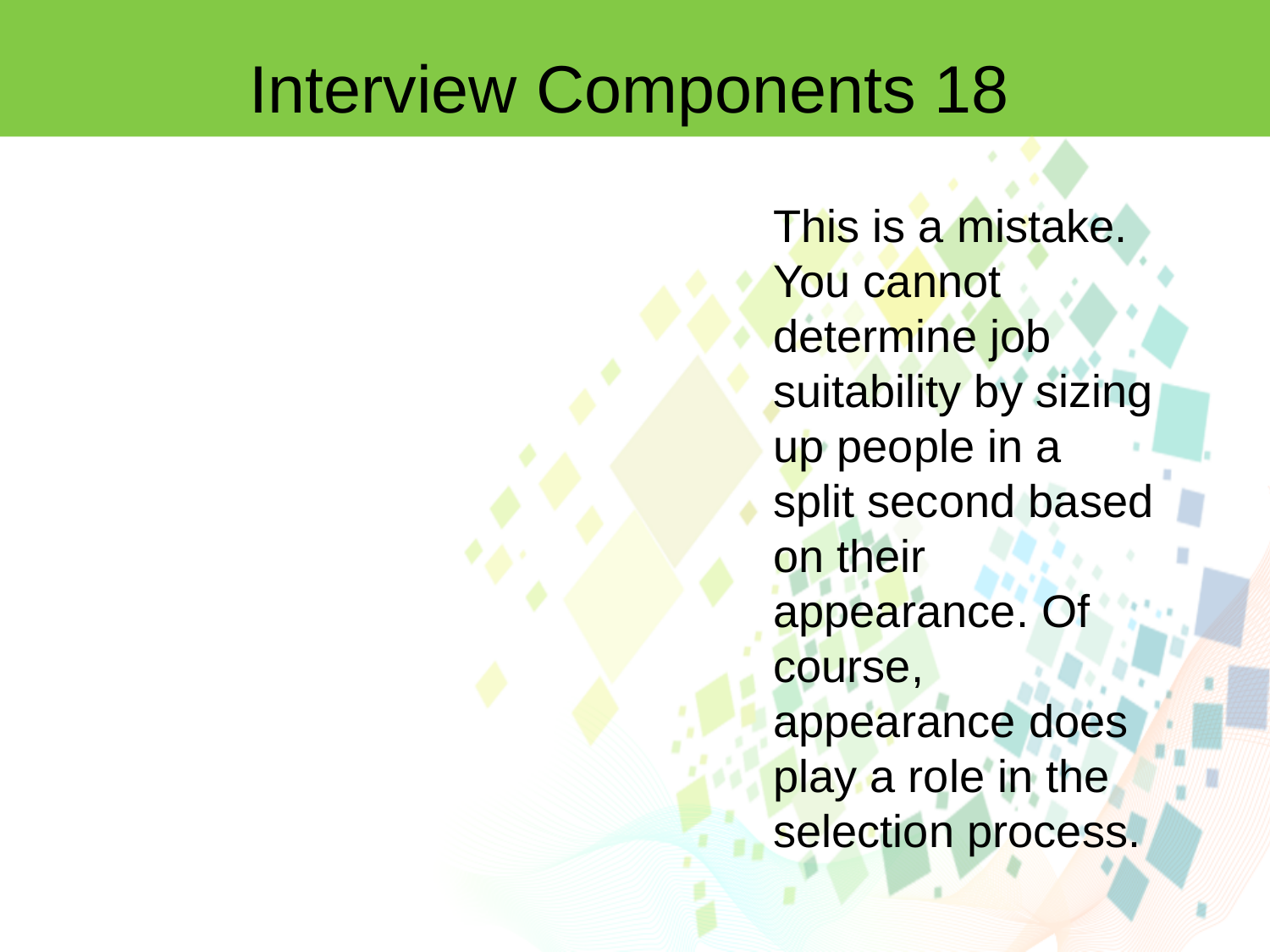

Interview Components 18
This is a mistake. You cannot determine job suitability by sizing up people in a
split second based on their appearance. Of course, appearance does play a role in the selection process.